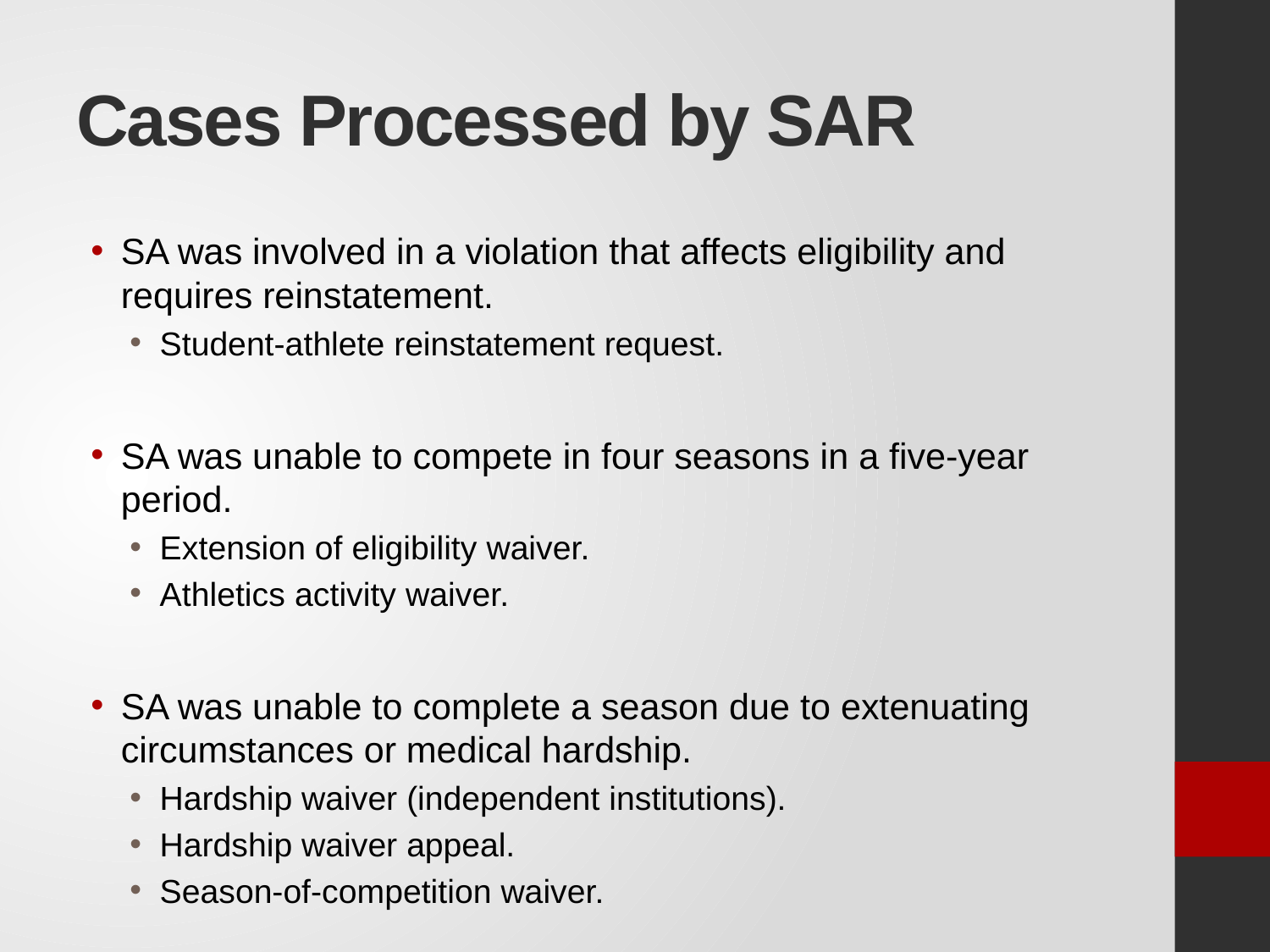

# Cases Processed by SAR
SA was involved in a violation that affects eligibility and requires reinstatement.
Student-athlete reinstatement request.

SA was unable to compete in four seasons in a five-year period.
Extension of eligibility waiver.
Athletics activity waiver.

SA was unable to complete a season due to extenuating circumstances or medical hardship.
Hardship waiver (independent institutions).
Hardship waiver appeal.
Season-of-competition waiver.